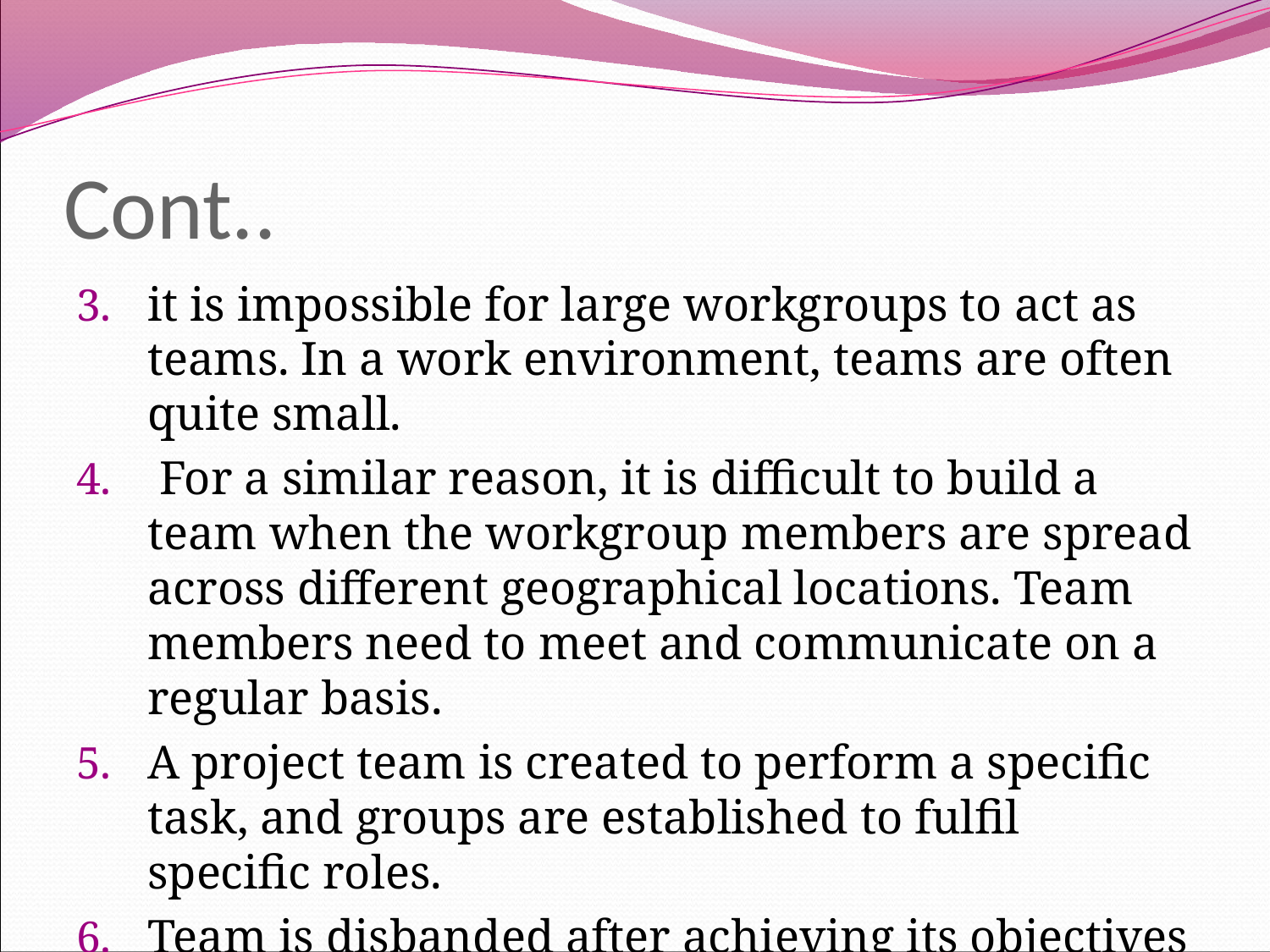

# Cont..
it is impossible for large workgroups to act as teams. In a work environment, teams are often quite small.
 For a similar reason, it is difficult to build a team when the workgroup members are spread across different geographical locations. Team members need to meet and communicate on a regular basis.
A project team is created to perform a specific task, and groups are established to fulfil specific roles.
Team is disbanded after achieving its objectives while workgroups are more permanent.